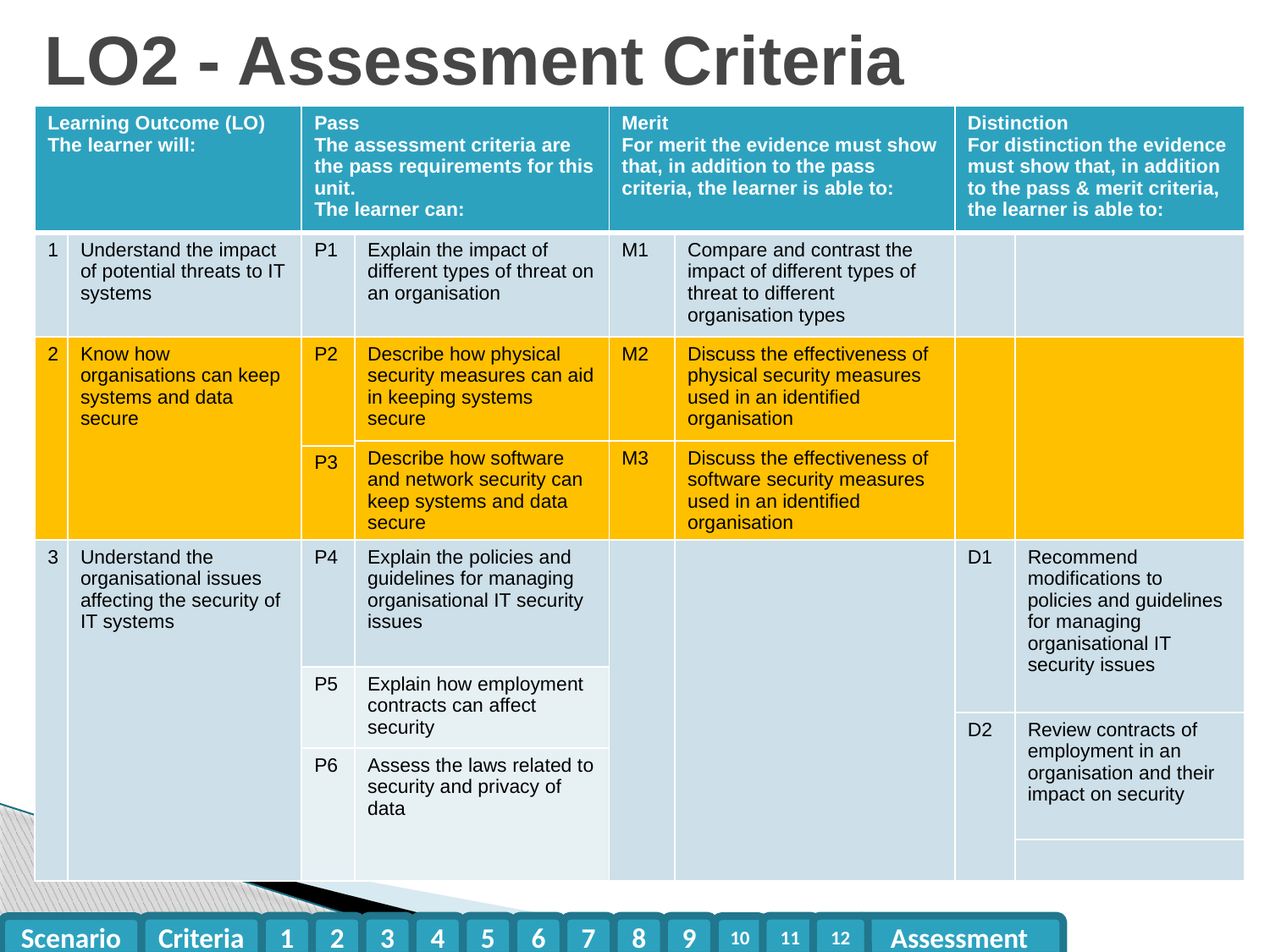

# LO2 - Assessment Criteria
| Learning Outcome (LO) The learner will: |  | Pass The assessment criteria are the pass requirements for this unit. The learner can: |  | Merit For merit the evidence must show that, in addition to the pass criteria, the learner is able to: |  | Distinction For distinction the evidence must show that, in addition to the pass & merit criteria, the learner is able to: |  |
| --- | --- | --- | --- | --- | --- | --- | --- |
| 1 | Understand the impact of potential threats to IT systems | P1 | Explain the impact of different types of threat on an organisation | M1 | Compare and contrast the impact of different types of threat to different organisation types |  |  |
| 2 | Know how organisations can keep systems and data secure | P2 | Describe how physical security measures can aid in keeping systems secure | M2 | Discuss the effectiveness of physical security measures used in an identified organisation |  |  |
|  |  |  | Describe how software and network security can keep systems and data secure | M3 | Discuss the effectiveness of software security measures used in an identified organisation |  |  |
|  |  | P3 |  |  |  |  |  |
| 3 | Understand the organisational issues affecting the security of IT systems | P4 | Explain the policies and guidelines for managing organisational IT security issues |  |  | D1 | Recommend modifications to policies and guidelines for managing organisational IT security issues |
|  |  | P5 | Explain how employment contracts can affect security |  |  |  |  |
|  |  |  |  |  |  | D2 | Review contracts of employment in an organisation and their impact on security |
|  |  | P6 | Assess the laws related to security and privacy of data |  |  |  |  |
|  |  |  |  |  |  |  |  |